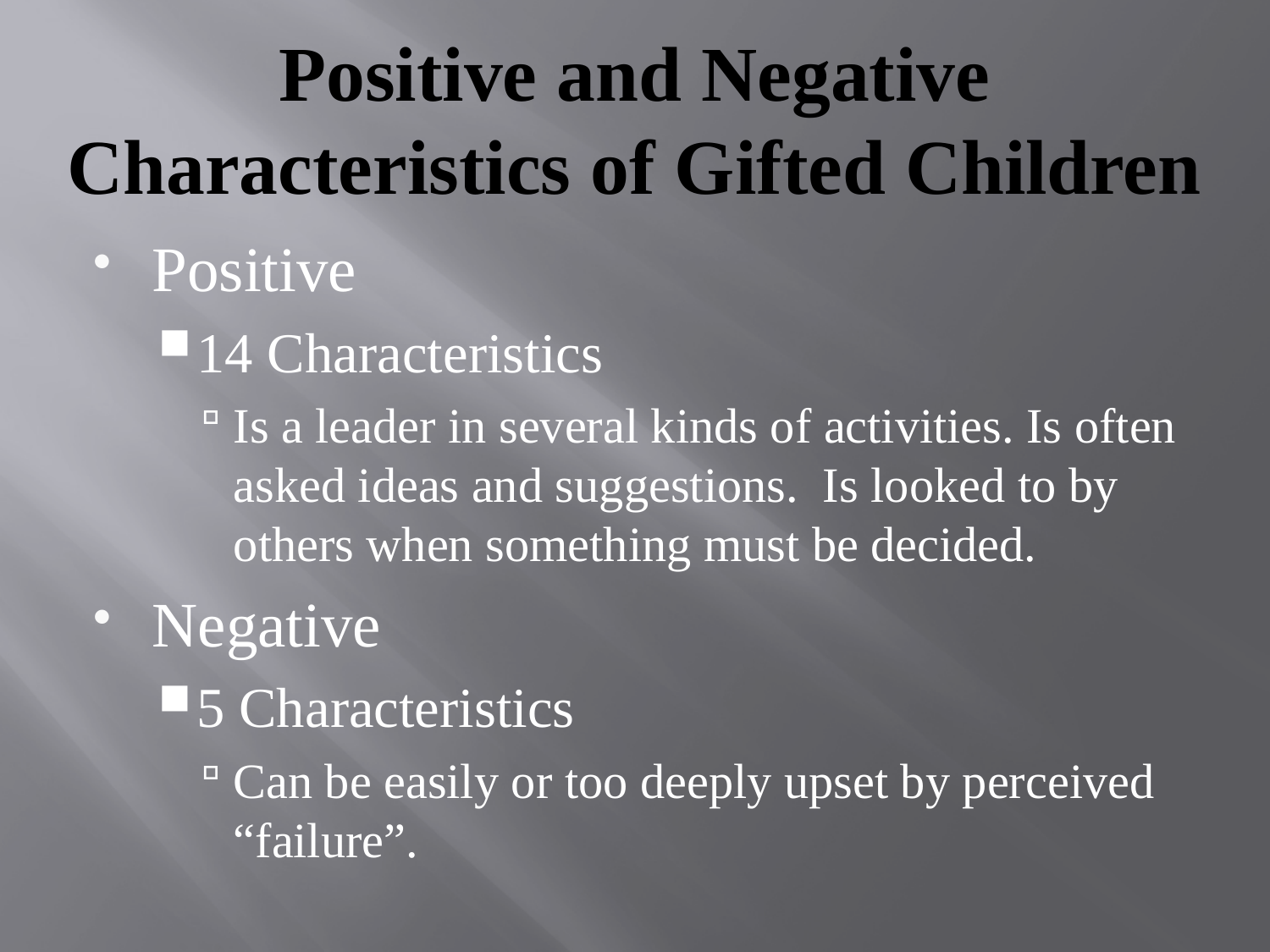

# Positive and Negative Characteristics of Gifted Children
Positive
14 Characteristics
Is a leader in several kinds of activities. Is often asked ideas and suggestions.  Is looked to by others when something must be decided.
Negative
5 Characteristics
Can be easily or too deeply upset by perceived “failure”.